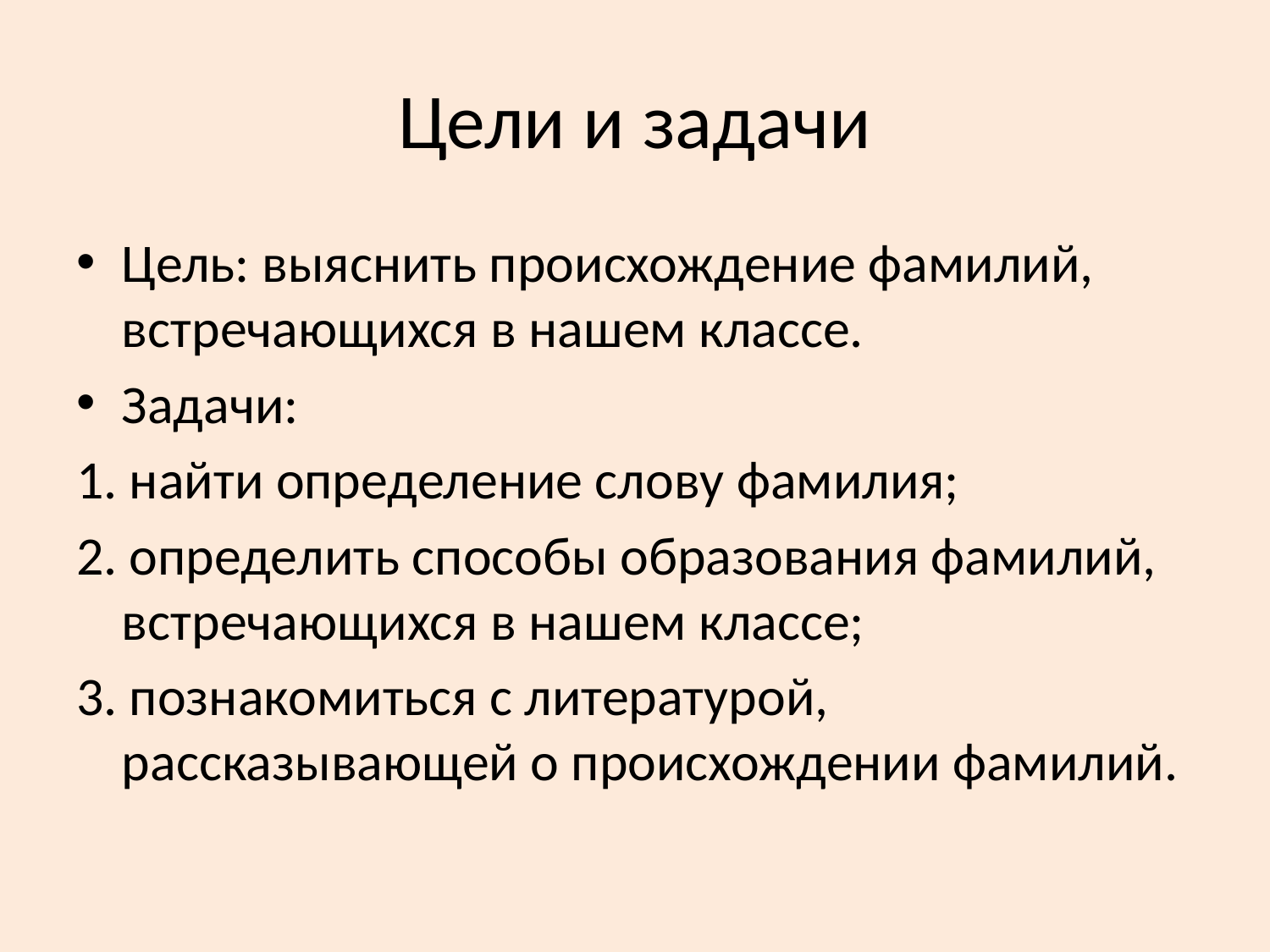

# Цели и задачи
Цель: выяснить происхождение фамилий, встречающихся в нашем классе.
Задачи:
1. найти определение слову фамилия;
2. определить способы образования фамилий, встречающихся в нашем классе;
3. познакомиться с литературой, рассказывающей о происхождении фамилий.